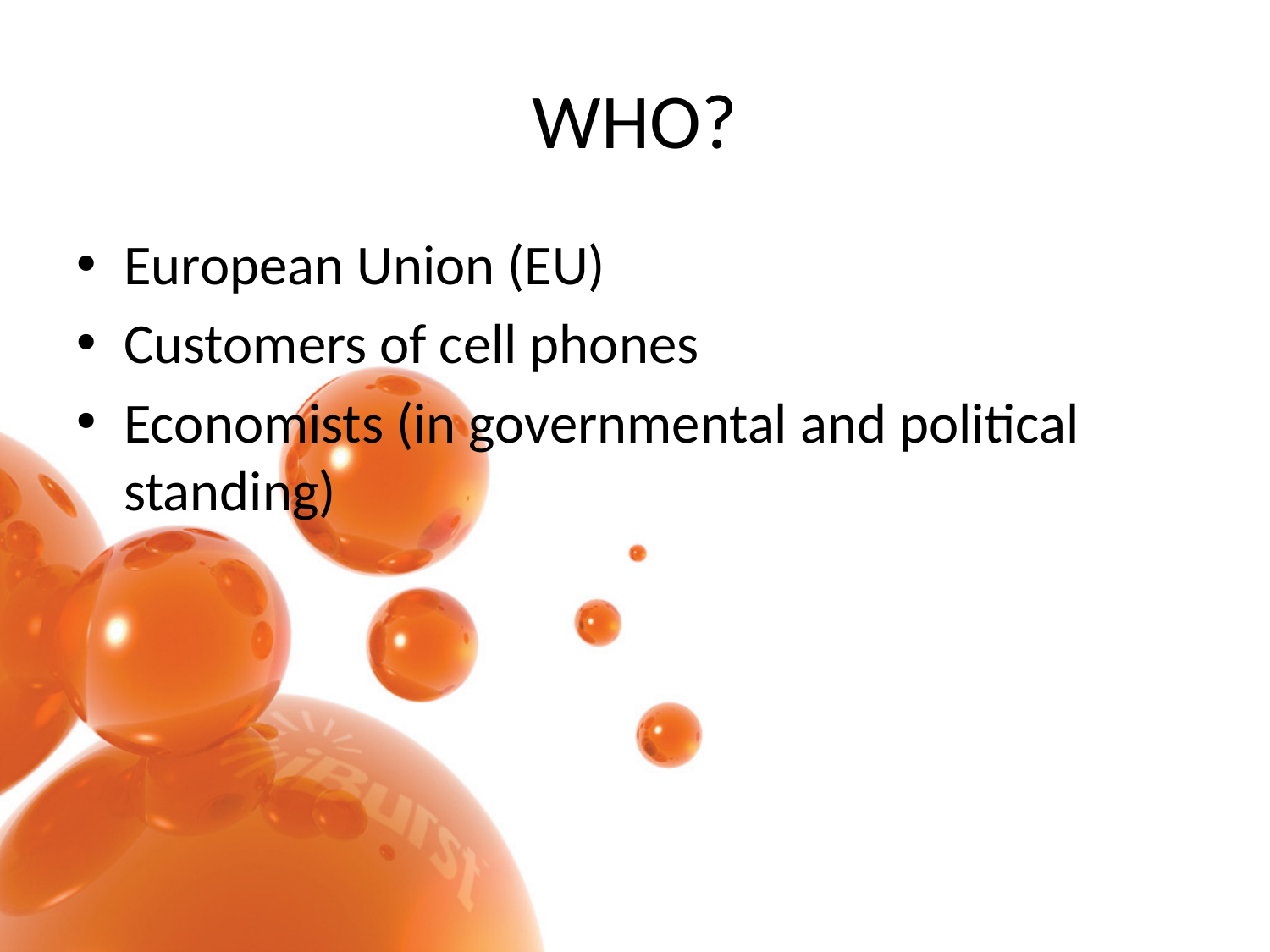

# WHO?
European Union (EU)
Customers of cell phones
Economists (in governmental and political standing)